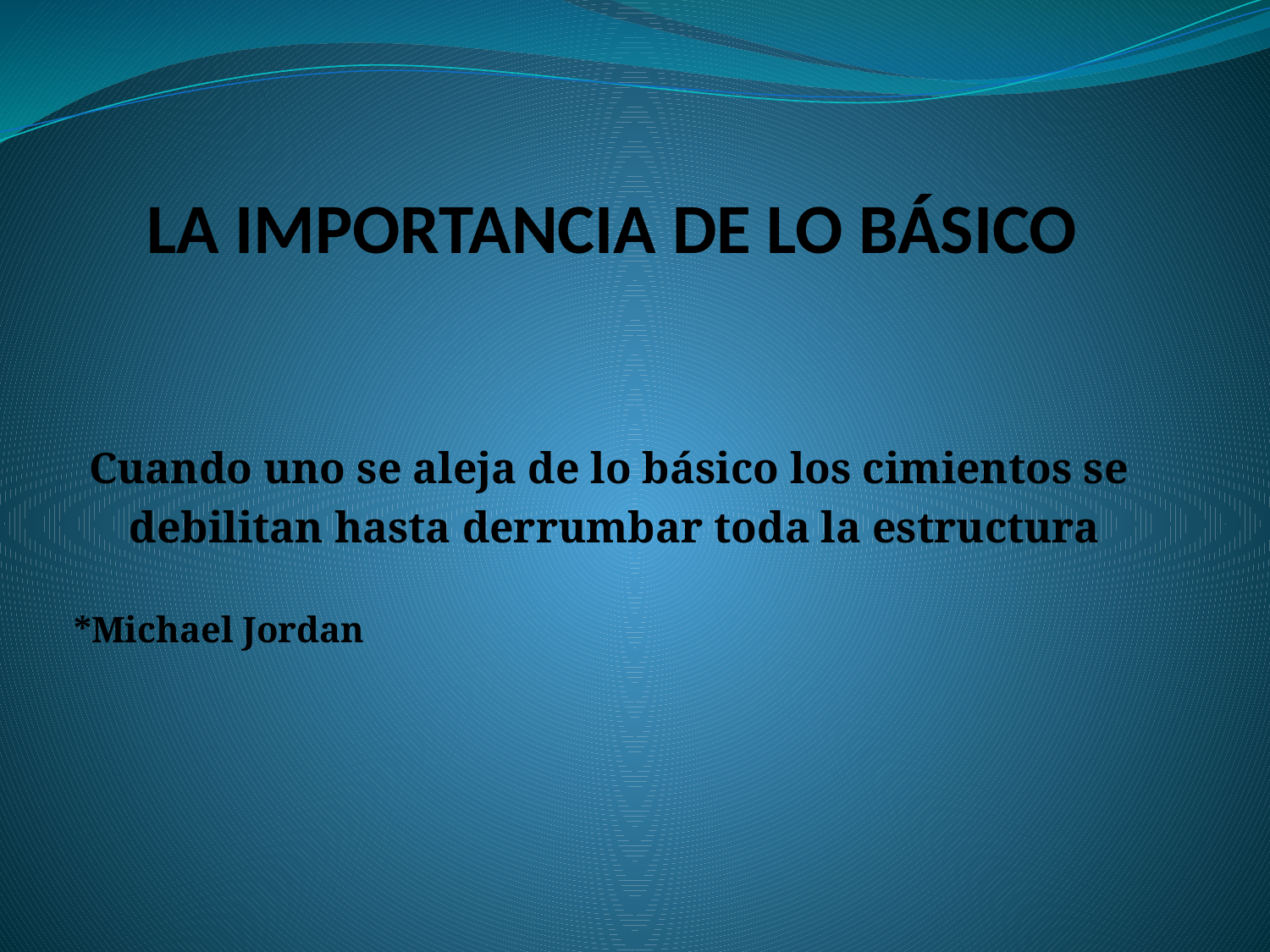

# LA IMPORTANCIA DE LO BÁSICO

Cuando uno se aleja de lo básico los cimientos se
 debilitan hasta derrumbar toda la estructura

*Michael Jordan